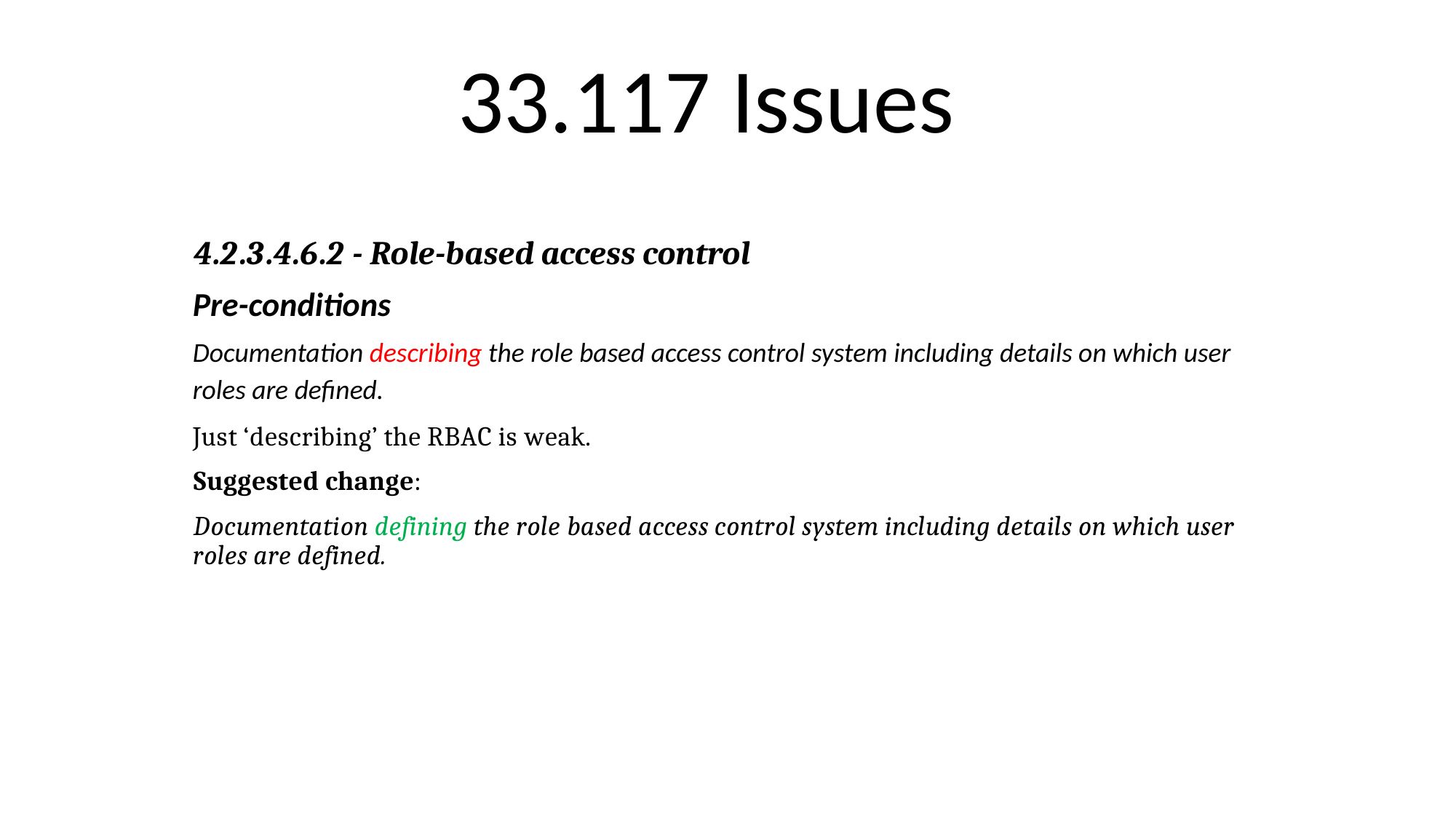

# 33.117 Issues
4.2.3.4.6.2 - Role-based access control
Pre-conditions
Documentation describing the role based access control system including details on which user roles are defined.
Just ‘describing’ the RBAC is weak.
Suggested change:
Documentation defining the role based access control system including details on which user roles are defined.